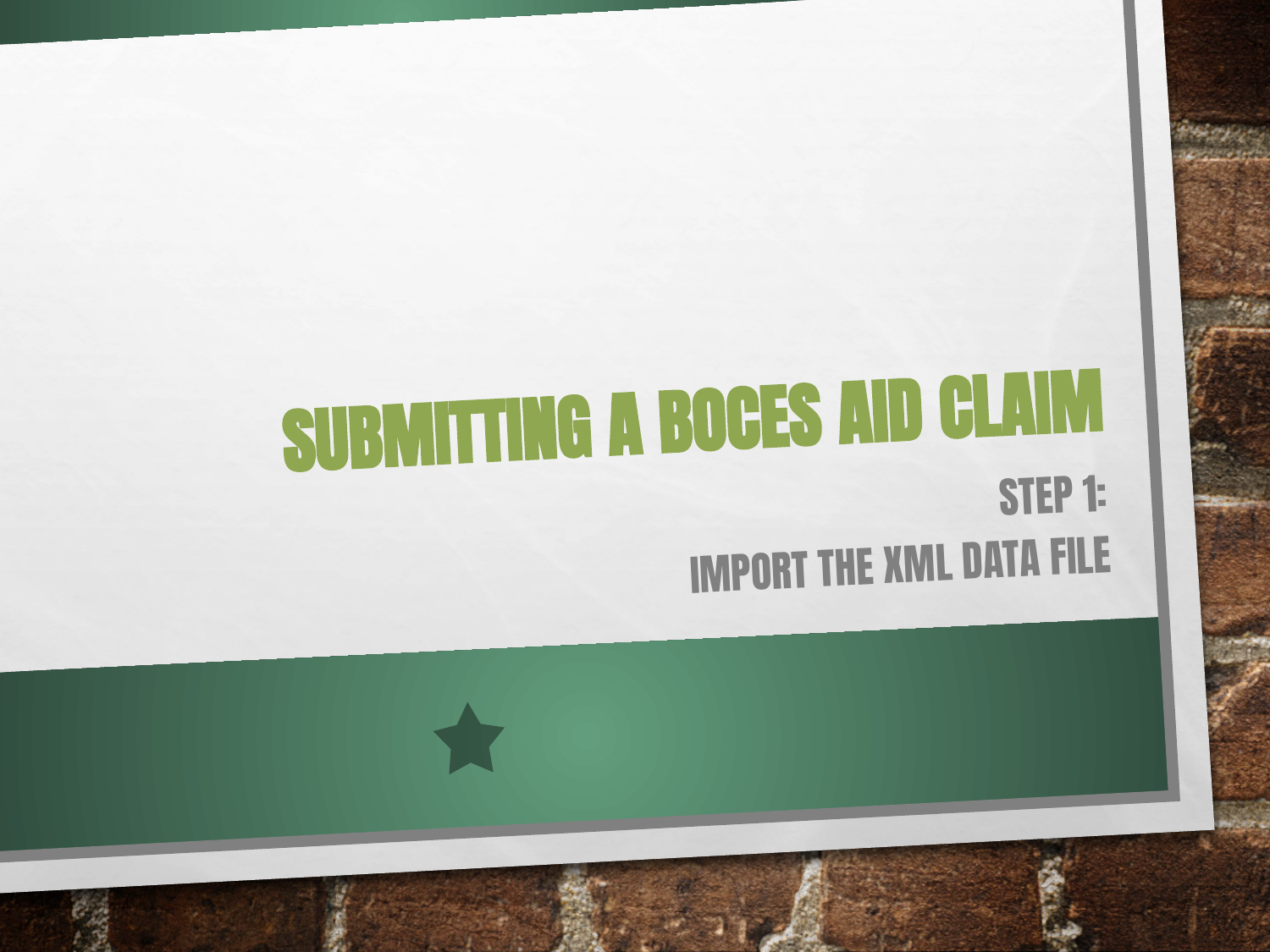

# Submitting a BOCES Aid Claim
Step 1:
Import the XML Data File